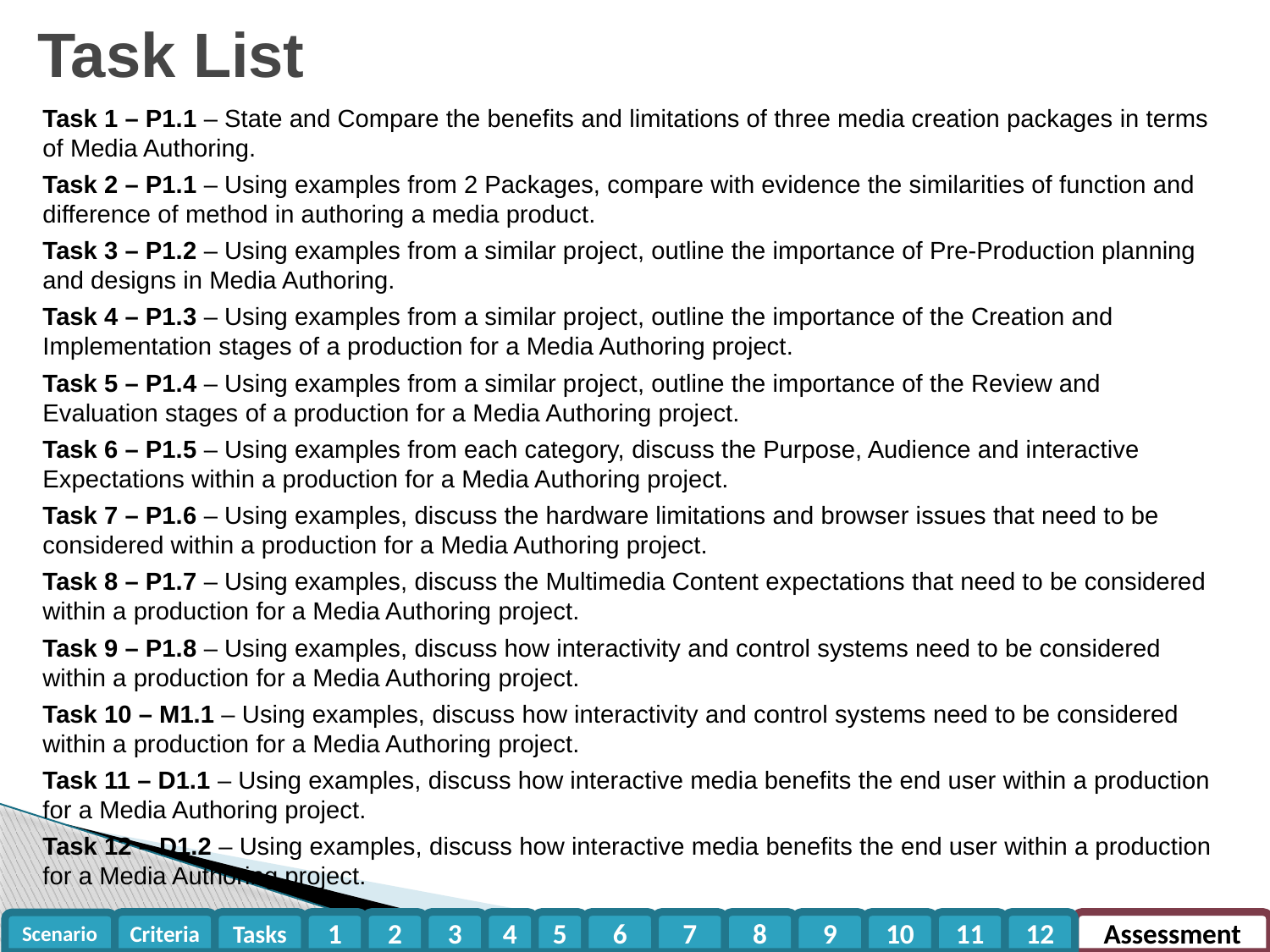

# Task List
Task 1 – P1.1 – State and Compare the benefits and limitations of three media creation packages in terms of Media Authoring.
Task 2 – P1.1 – Using examples from 2 Packages, compare with evidence the similarities of function and difference of method in authoring a media product.
Task 3 – P1.2 – Using examples from a similar project, outline the importance of Pre-Production planning and designs in Media Authoring.
Task 4 – P1.3 – Using examples from a similar project, outline the importance of the Creation and Implementation stages of a production for a Media Authoring project.
Task 5 – P1.4 – Using examples from a similar project, outline the importance of the Review and Evaluation stages of a production for a Media Authoring project.
Task 6 – P1.5 – Using examples from each category, discuss the Purpose, Audience and interactive Expectations within a production for a Media Authoring project.
Task 7 – P1.6 – Using examples, discuss the hardware limitations and browser issues that need to be considered within a production for a Media Authoring project.
Task 8 – P1.7 – Using examples, discuss the Multimedia Content expectations that need to be considered within a production for a Media Authoring project.
Task 9 – P1.8 – Using examples, discuss how interactivity and control systems need to be considered within a production for a Media Authoring project.
Task 10 – M1.1 – Using examples, discuss how interactivity and control systems need to be considered within a production for a Media Authoring project.
Task 11 – D1.1 – Using examples, discuss how interactive media benefits the end user within a production for a Media Authoring project.
Task 12 – D1.2 – Using examples, discuss how interactive media benefits the end user within a production for a Media Authoring project.